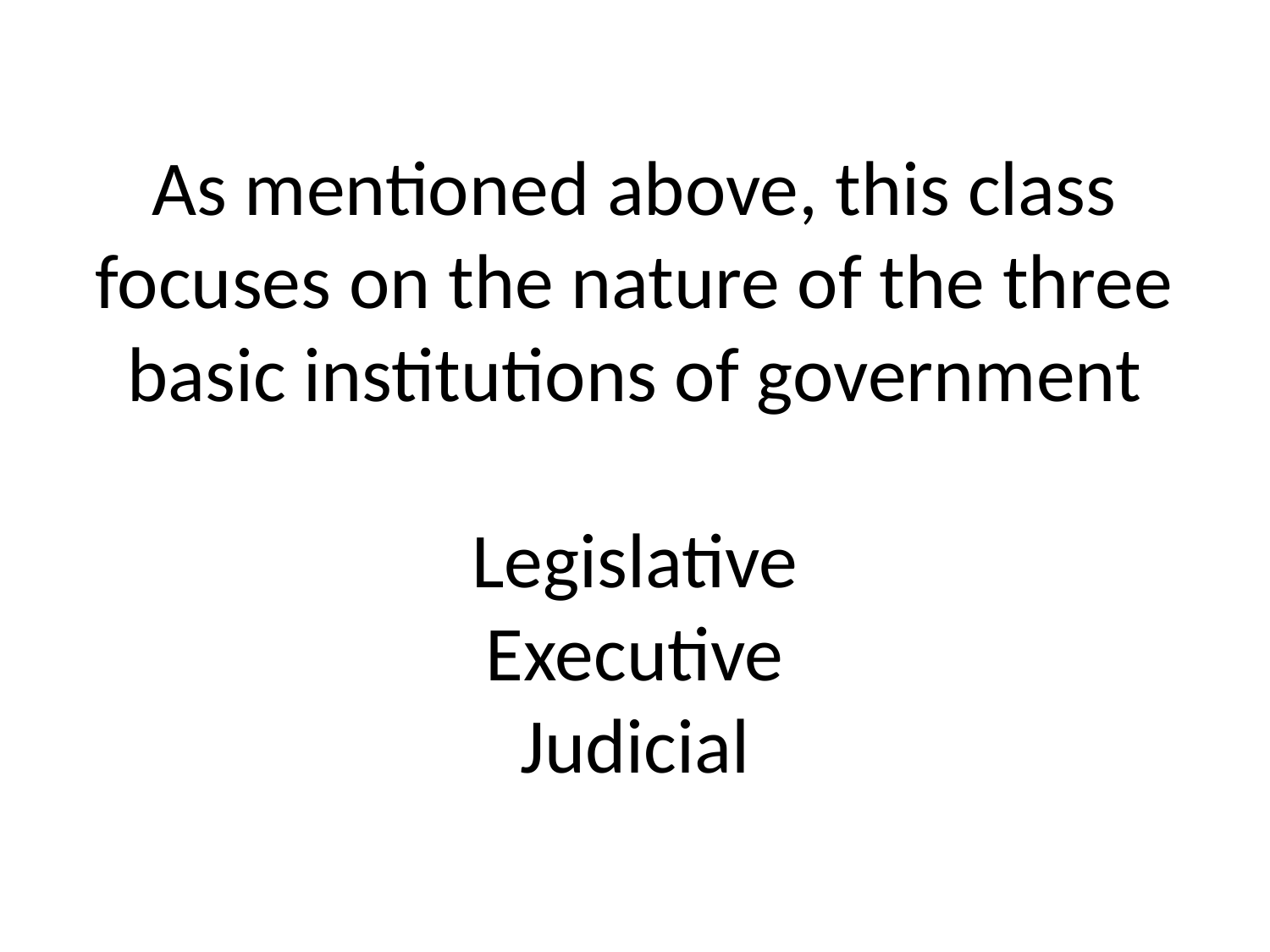

# As mentioned above, this class focuses on the nature of the three basic institutions of government Legislative Executive Judicial